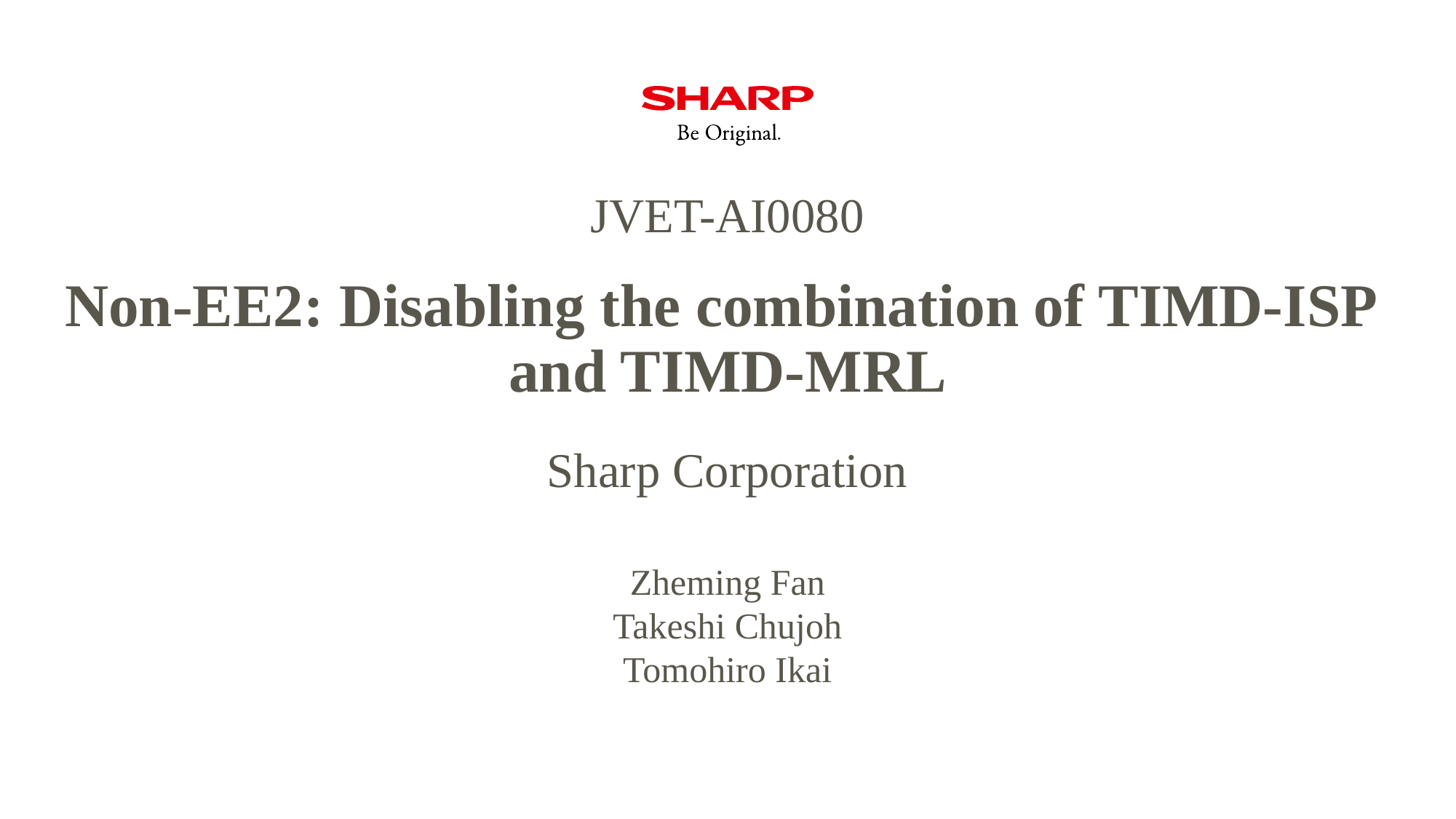

JVET-AI0080
# Non-EE2: Disabling the combination of TIMD-ISP and TIMD-MRL
Sharp Corporation
Zheming Fan
Takeshi Chujoh
Tomohiro Ikai